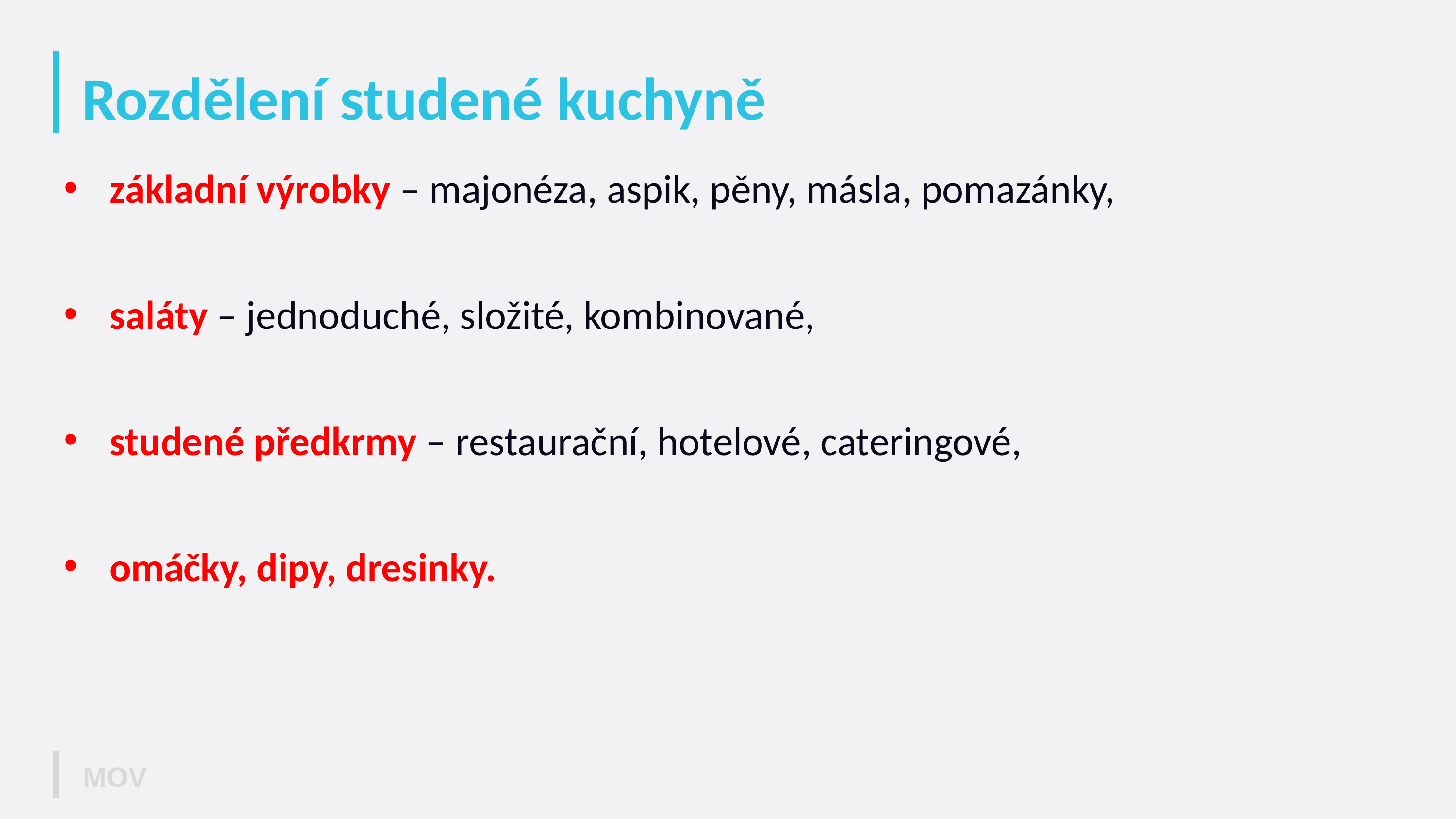

# Rozdělení studené kuchyně
základní výrobky – majonéza, aspik, pěny, másla, pomazánky,

saláty – jednoduché, složité, kombinované,

studené předkrmy – restaurační, hotelové, cateringové,

omáčky, dipy, dresinky.